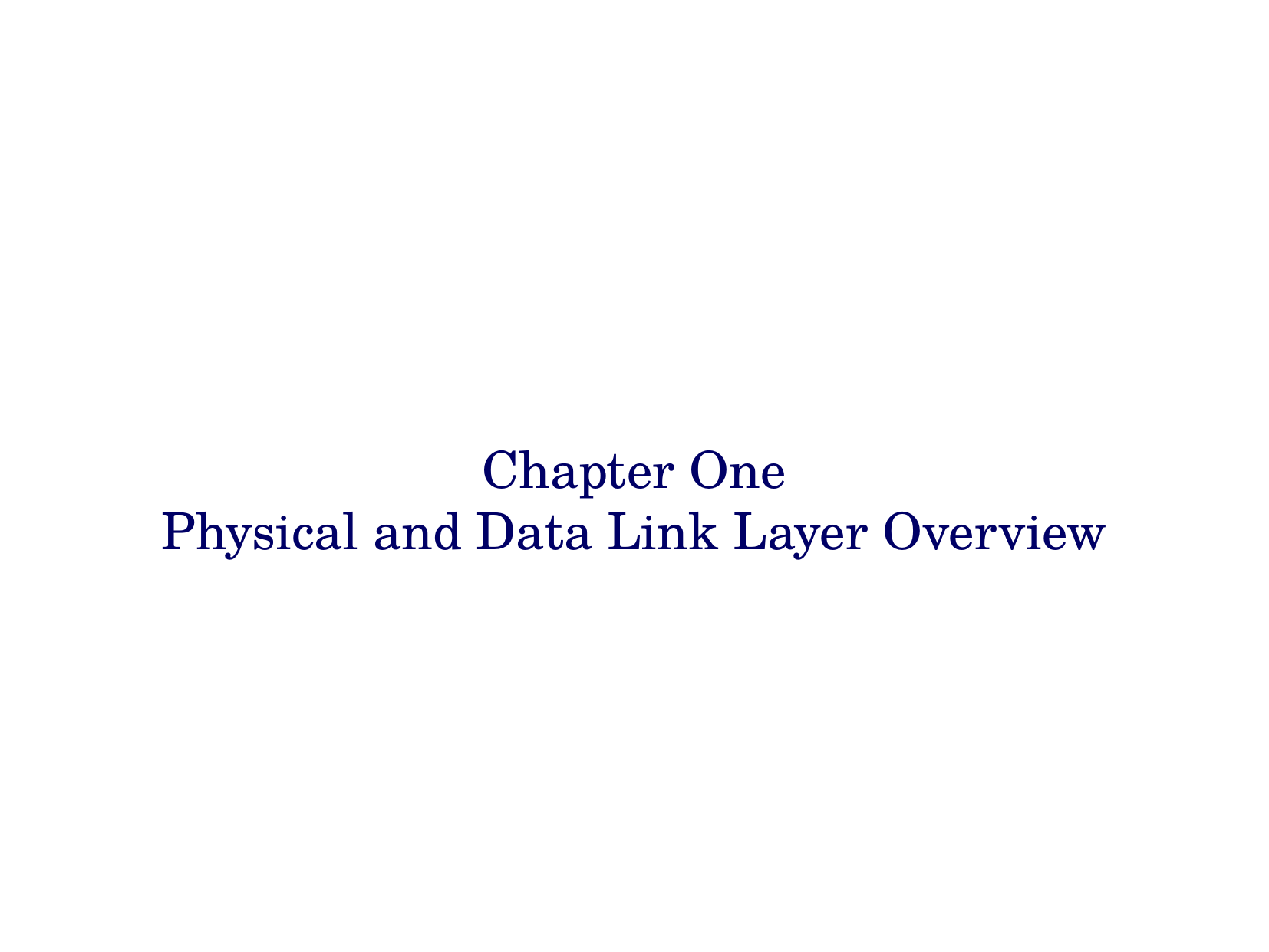

Chapter One
Physical and Data Link Layer Overview